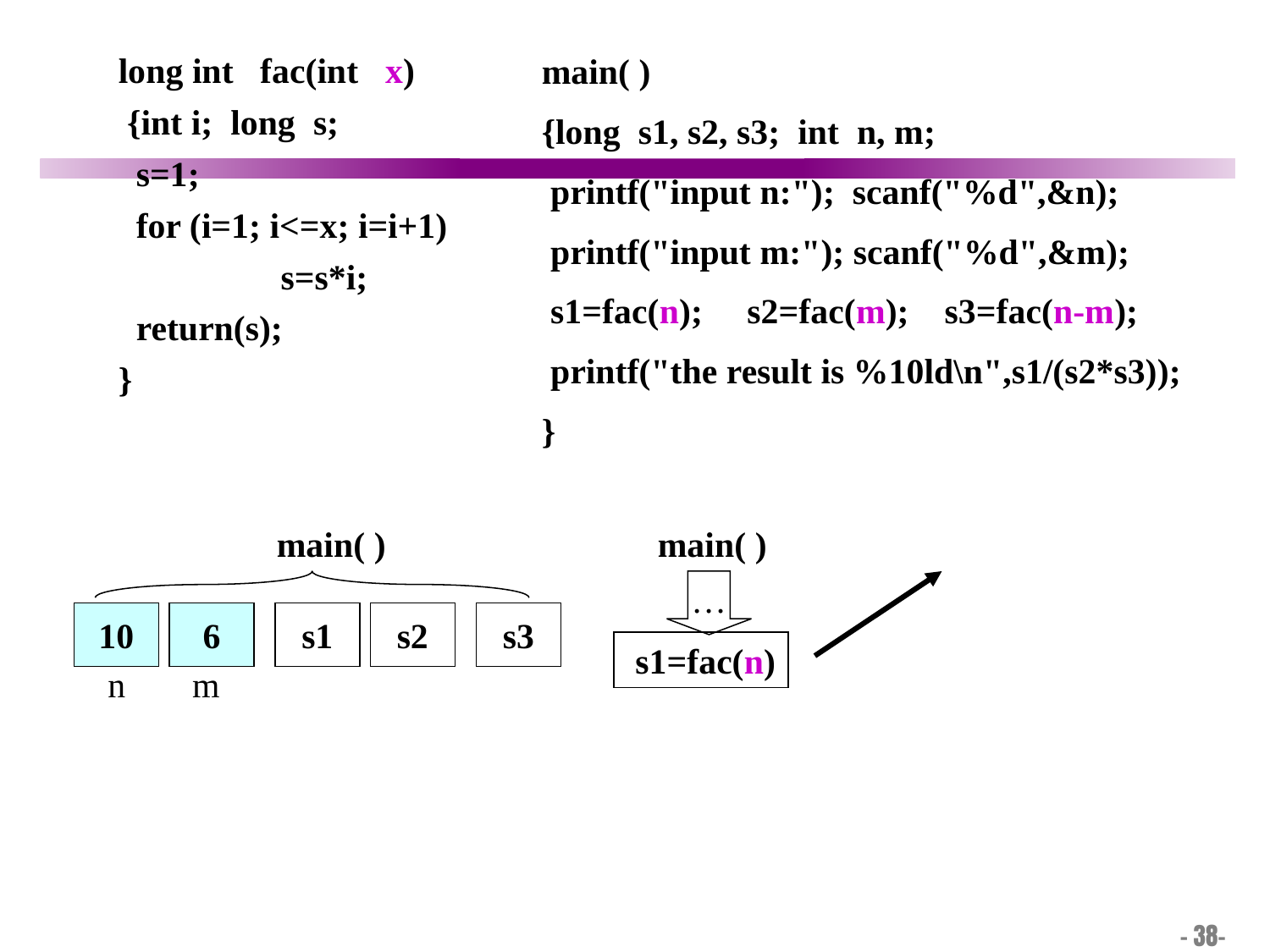

main( )
{long  s1, s2, s3;  int  n, m;
 printf("input n:");  scanf("%d",&n);
 printf("input m:"); scanf("%d",&m);
 s1=fac(n);     s2=fac(m);    s3=fac(n-m);
 printf("the result is %10ld\n",s1/(s2*s3));
}
long int   fac(int   x)
 {int i;  long  s;
  s=1;
  for (i=1; i<=x; i=i+1)
	    s=s*i;
  return(s);
}
main( )
main( )

n
m
s1
s2
s3
…

10
n
6
m
 s1=fac(n)
 - 38-